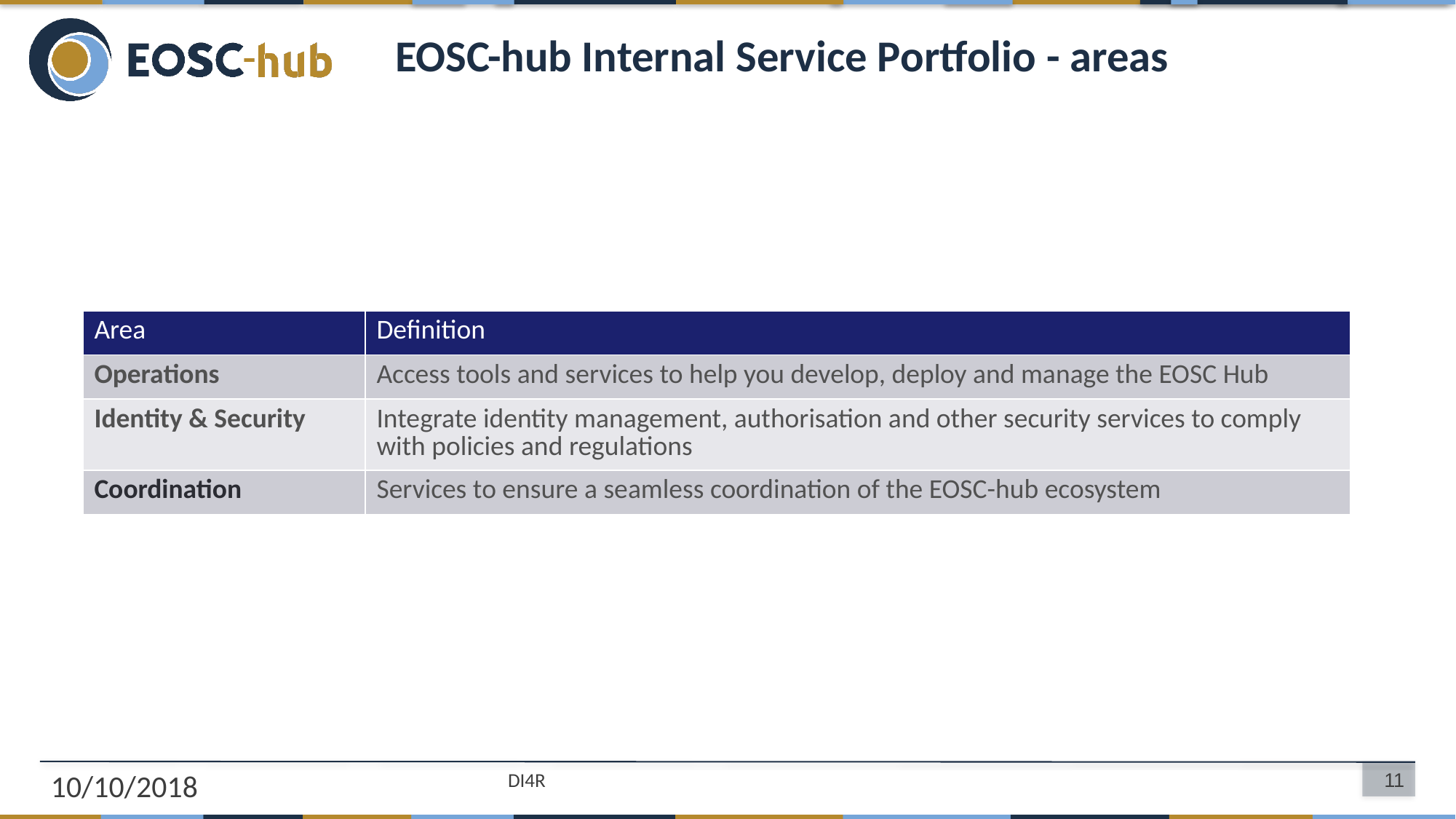

# EOSC-hub Internal Service Portfolio - areas
| Area | Definition |
| --- | --- |
| Operations | Access tools and services to help you develop, deploy and manage the EOSC Hub |
| Identity & Security | Integrate identity management, authorisation and other security services to comply with policies and regulations |
| Coordination | Services to ensure a seamless coordination of the EOSC-hub ecosystem |
10/10/2018
DI4R
11